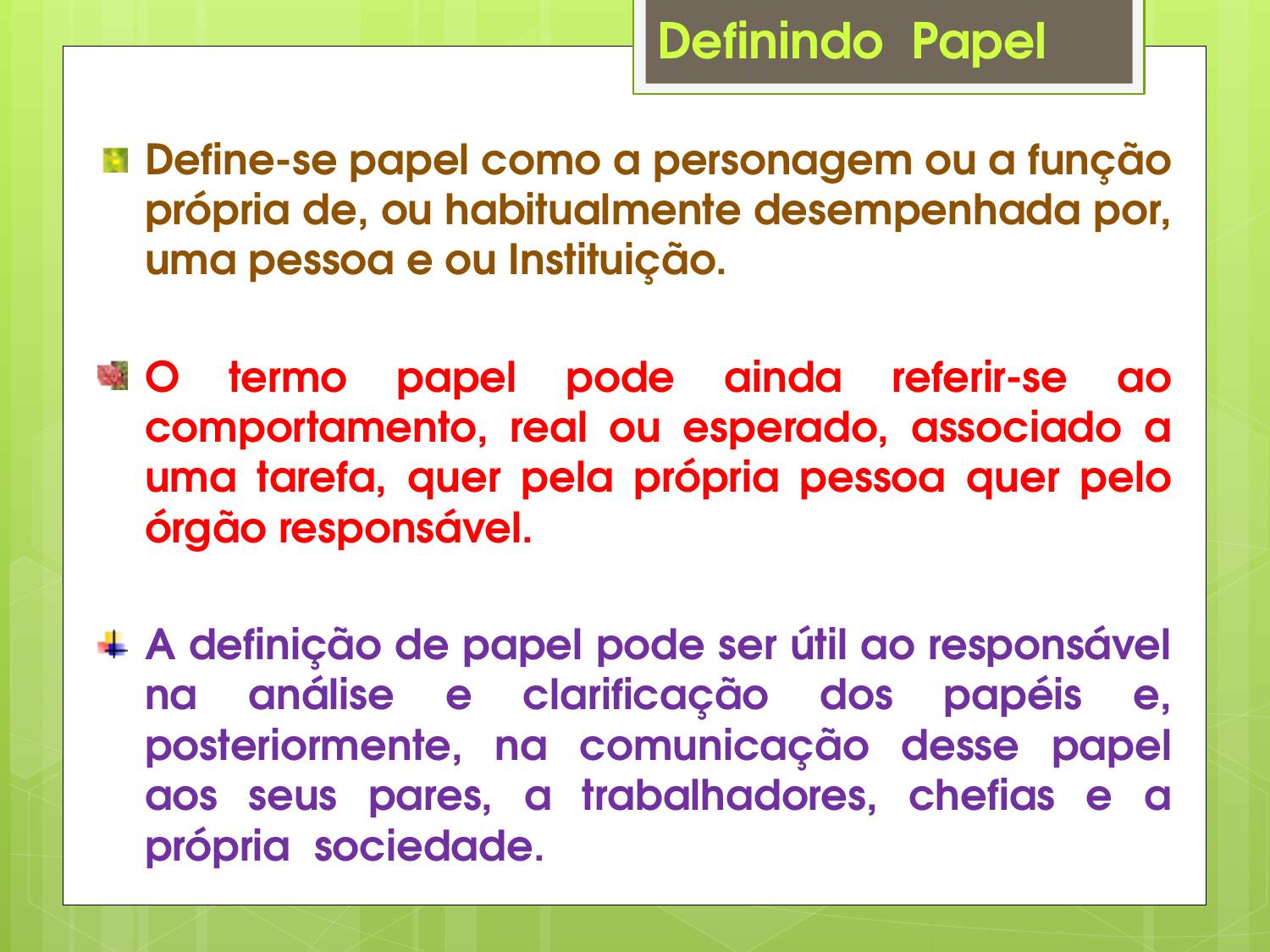

Definindo  Papel
Define-se papel como a personagem ou a função própria de, ou habitualmente desempenhada por, uma pessoa e ou Instituição.

O termo papel pode ainda referir-se ao comportamento, real ou esperado, associado a uma tarefa, quer pela própria pessoa quer pelo órgão responsável.

A definição de papel pode ser útil ao responsável na análise e clarificação dos papéis e, posteriormente, na comunicação desse papel aos seus pares, a trabalhadores, chefias e a própria  sociedade.